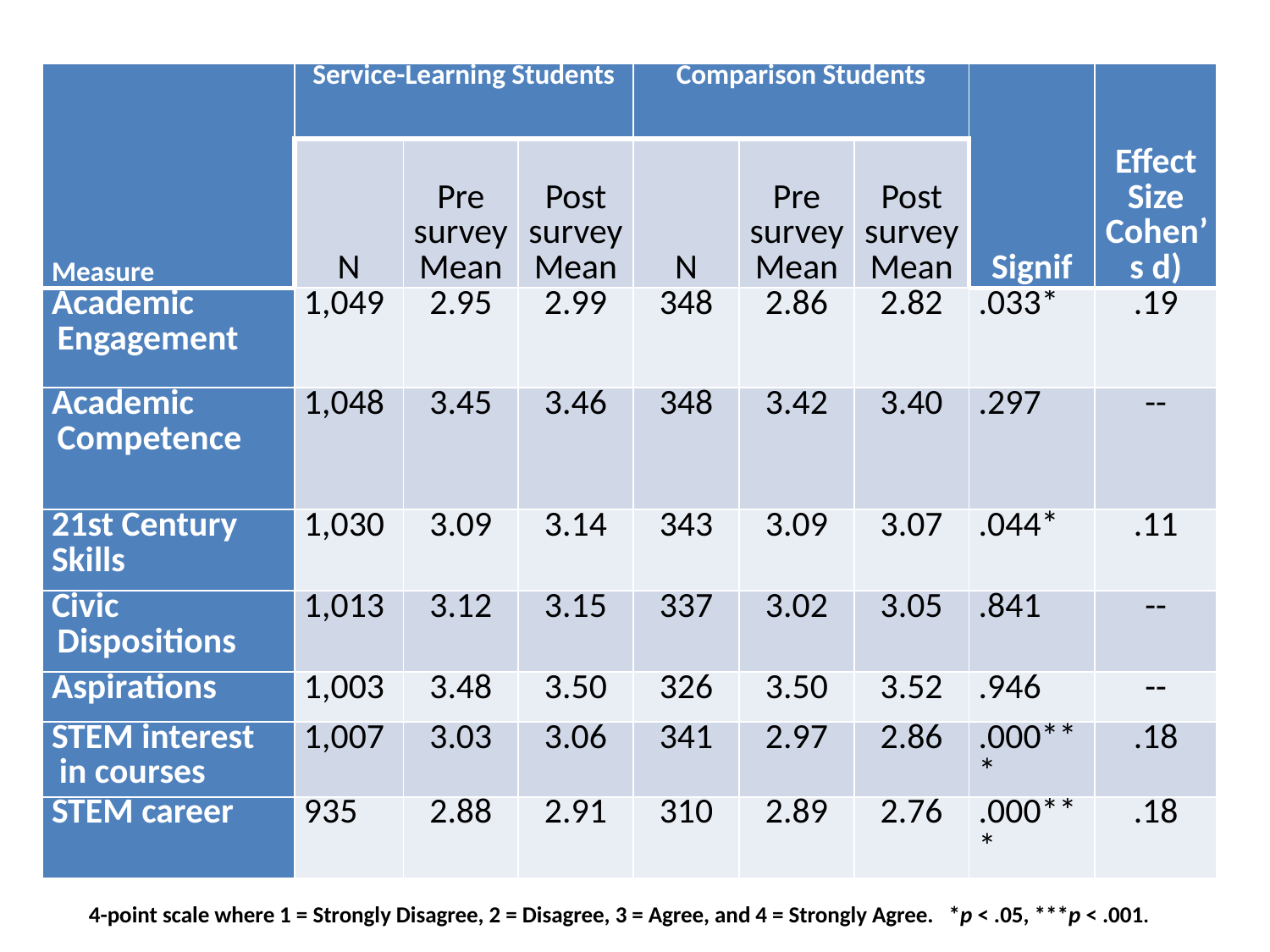

| Measure | Service-Learning Students |  |  | Comparison Students |  |  | Signif | Effect Size Cohen’s d) |
| --- | --- | --- | --- | --- | --- | --- | --- | --- |
|  | N | Pre survey Mean | Post survey Mean | N | Pre survey Mean | Post survey Mean |  |  |
| Academic Engagement | 1,049 | 2.95 | 2.99 | 348 | 2.86 | 2.82 | .033\* | .19 |
| Academic Competence | 1,048 | 3.45 | 3.46 | 348 | 3.42 | 3.40 | .297 | -- |
| 21st Century Skills | 1,030 | 3.09 | 3.14 | 343 | 3.09 | 3.07 | .044\* | .11 |
| Civic Dispositions | 1,013 | 3.12 | 3.15 | 337 | 3.02 | 3.05 | .841 | -- |
| Aspirations | 1,003 | 3.48 | 3.50 | 326 | 3.50 | 3.52 | .946 | -- |
| STEM interest in courses | 1,007 | 3.03 | 3.06 | 341 | 2.97 | 2.86 | .000\*\*\* | .18 |
| STEM career | 935 | 2.88 | 2.91 | 310 | 2.89 | 2.76 | .000\*\*\* | .18 |
  4-point scale where 1 = Strongly Disagree, 2 = Disagree, 3 = Agree, and 4 = Strongly Agree.   *p < .05, ***p < .001.